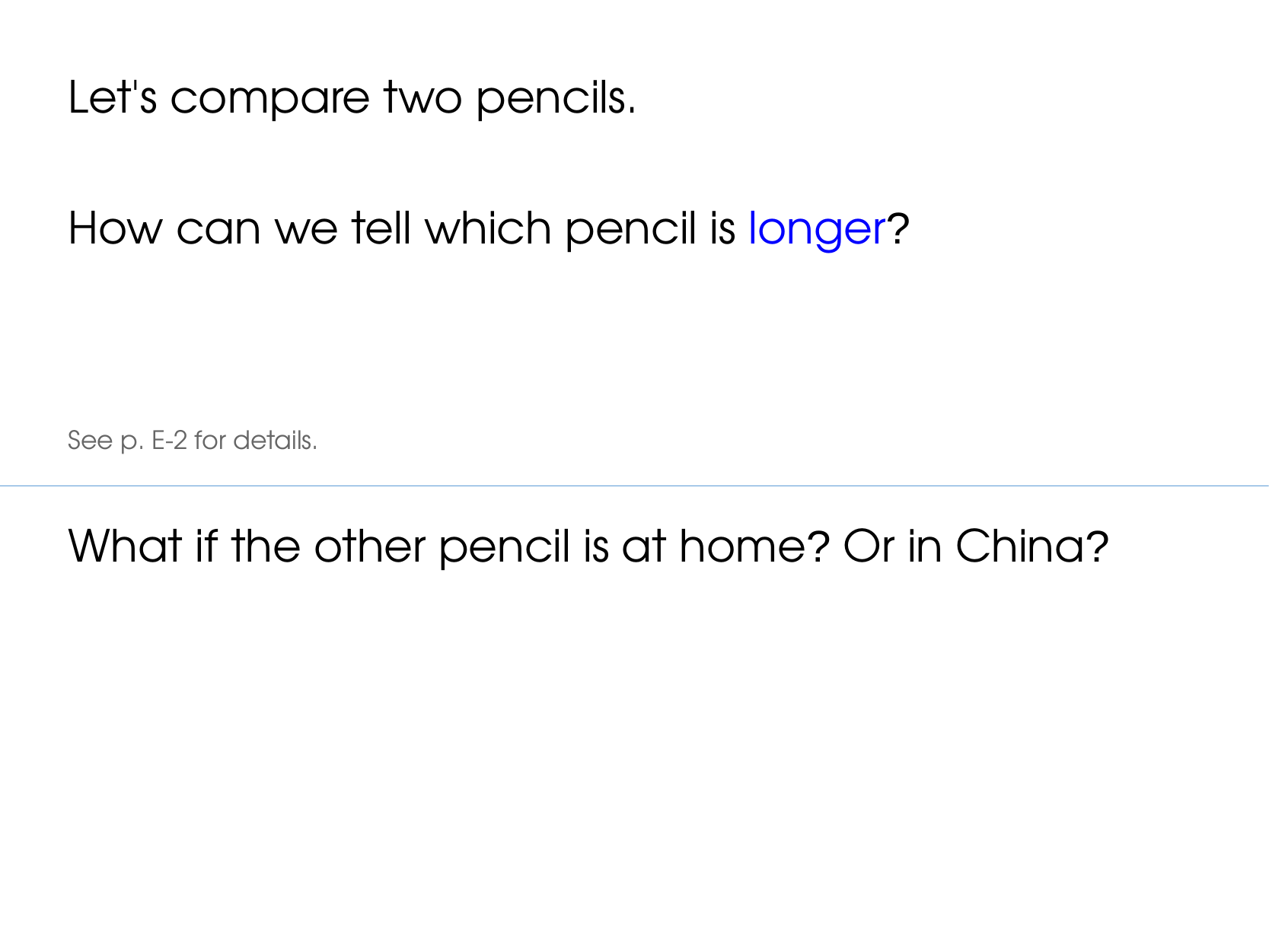

Let's compare two pencils.
How can we tell which pencil is longer?
See p. E-2 for details.
What if the other pencil is at home? Or in China?